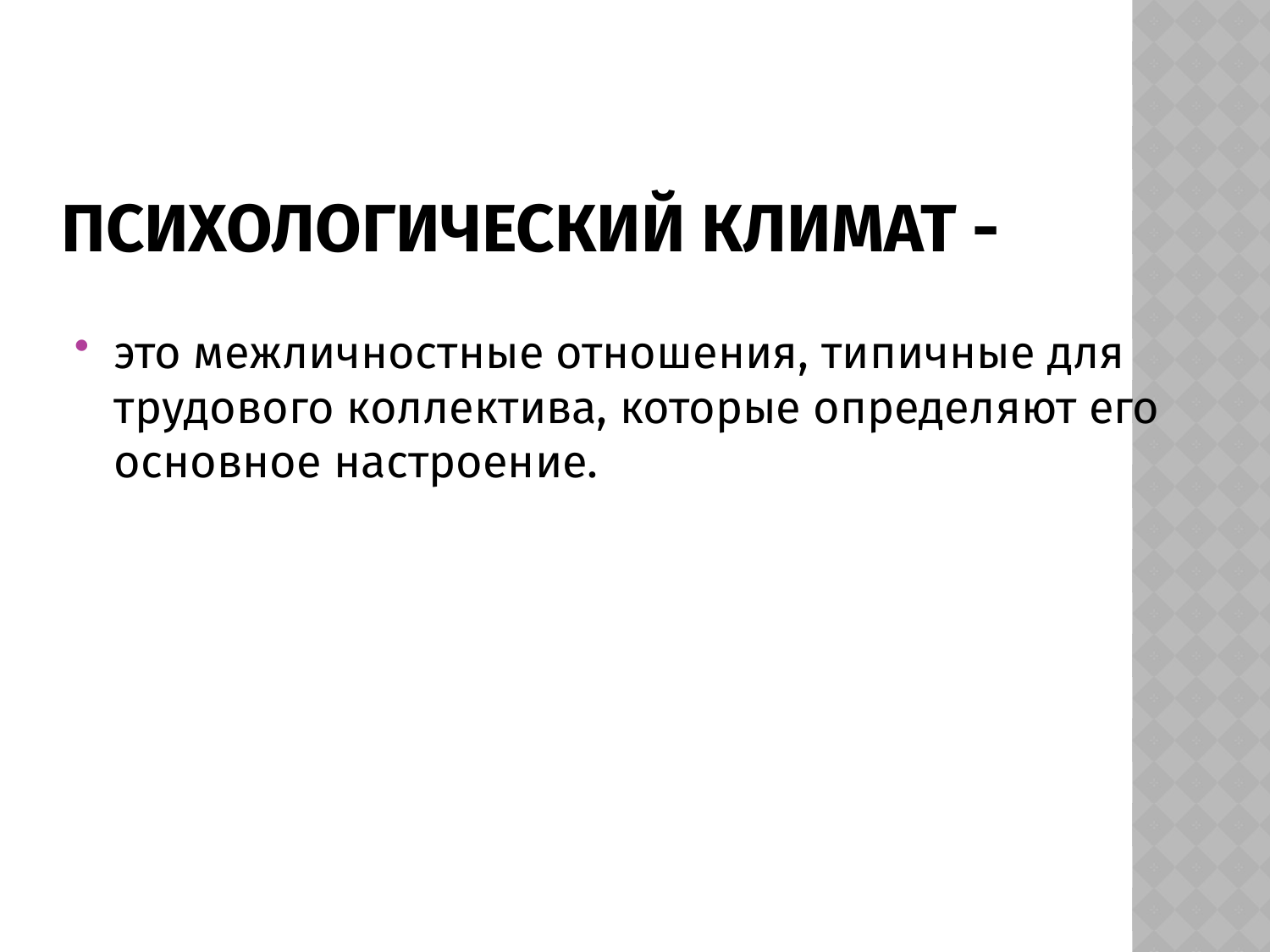

# Психологический климат -
это межличностные отношения, типичные для трудового коллектива, которые определяют его основное настроение.